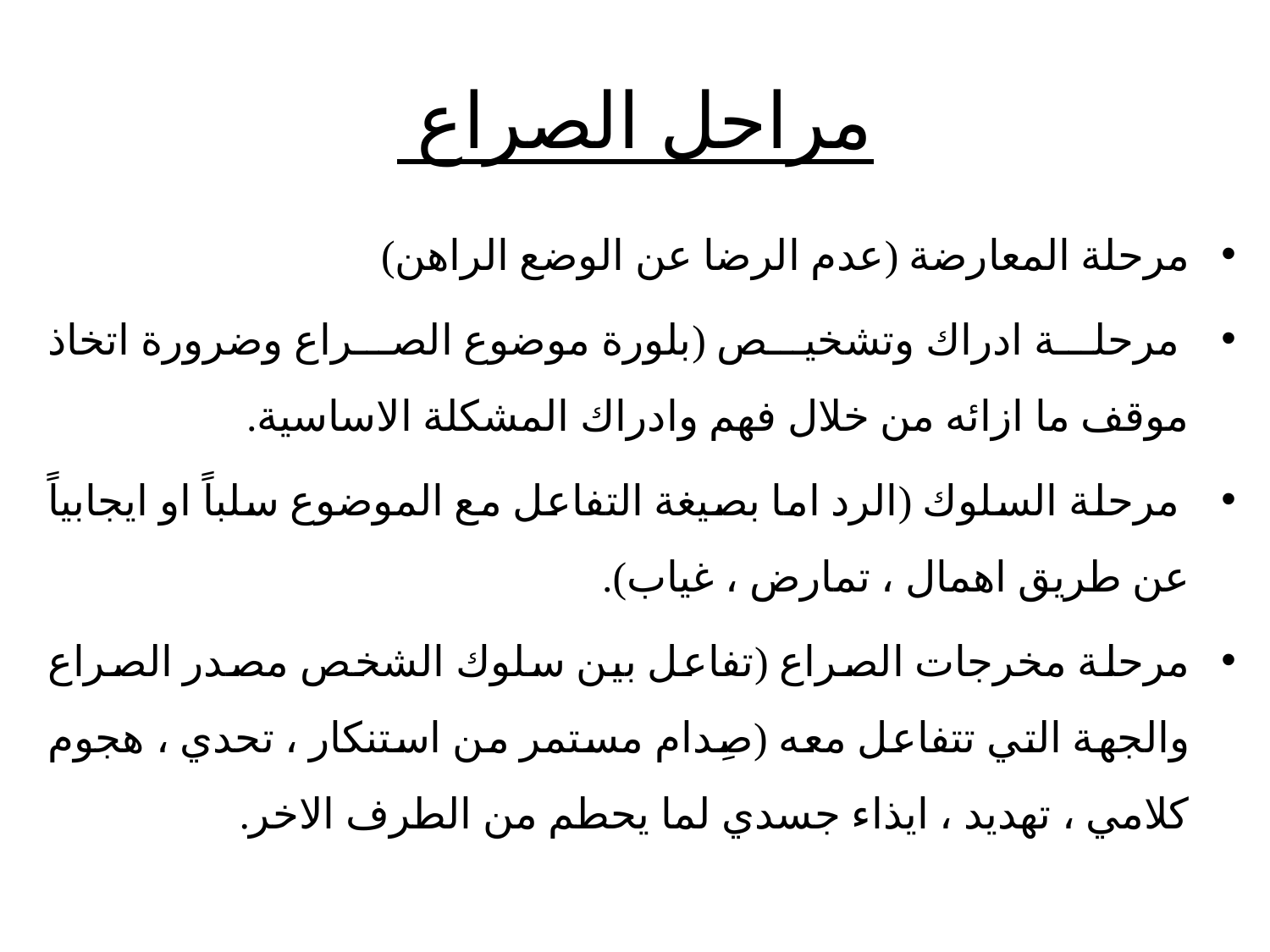

# مراحل الصراع
مرحلة المعارضة (عدم الرضا عن الوضع الراهن)
 مرحلة ادراك وتشخيص (بلورة موضوع الصراع وضرورة اتخاذ موقف ما ازائه من خلال فهم وادراك المشكلة الاساسية.
 مرحلة السلوك (الرد اما بصيغة التفاعل مع الموضوع سلباً او ايجابياً عن طريق اهمال ، تمارض ، غياب).
مرحلة مخرجات الصراع (تفاعل بين سلوك الشخص مصدر الصراع والجهة التي تتفاعل معه (صِدام مستمر من استنكار ، تحدي ، هجوم كلامي ، تهديد ، ايذاء جسدي لما يحطم من الطرف الاخر.